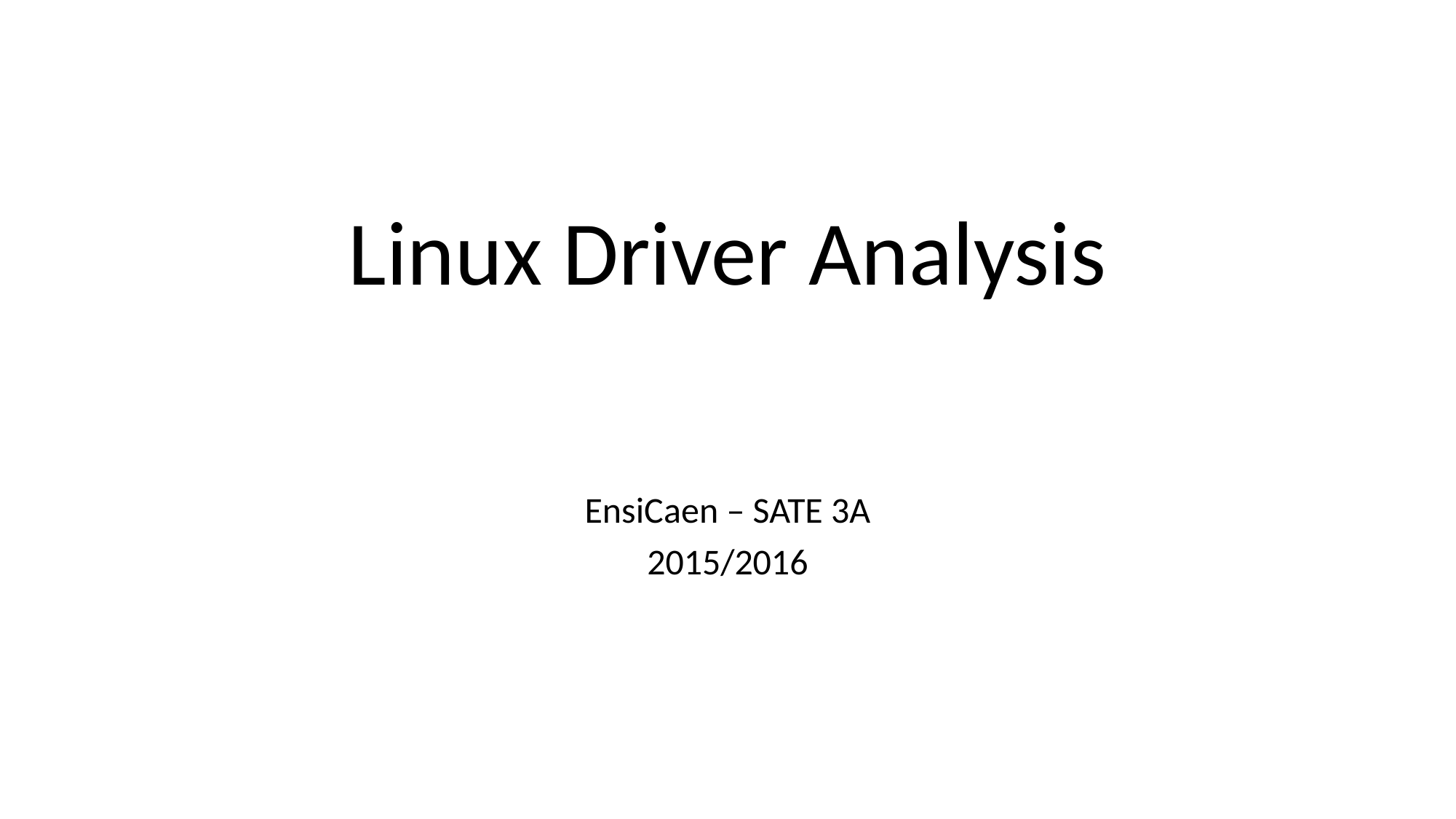

# Linux Driver Analysis

EnsiCaen – SATE 3A
2015/2016